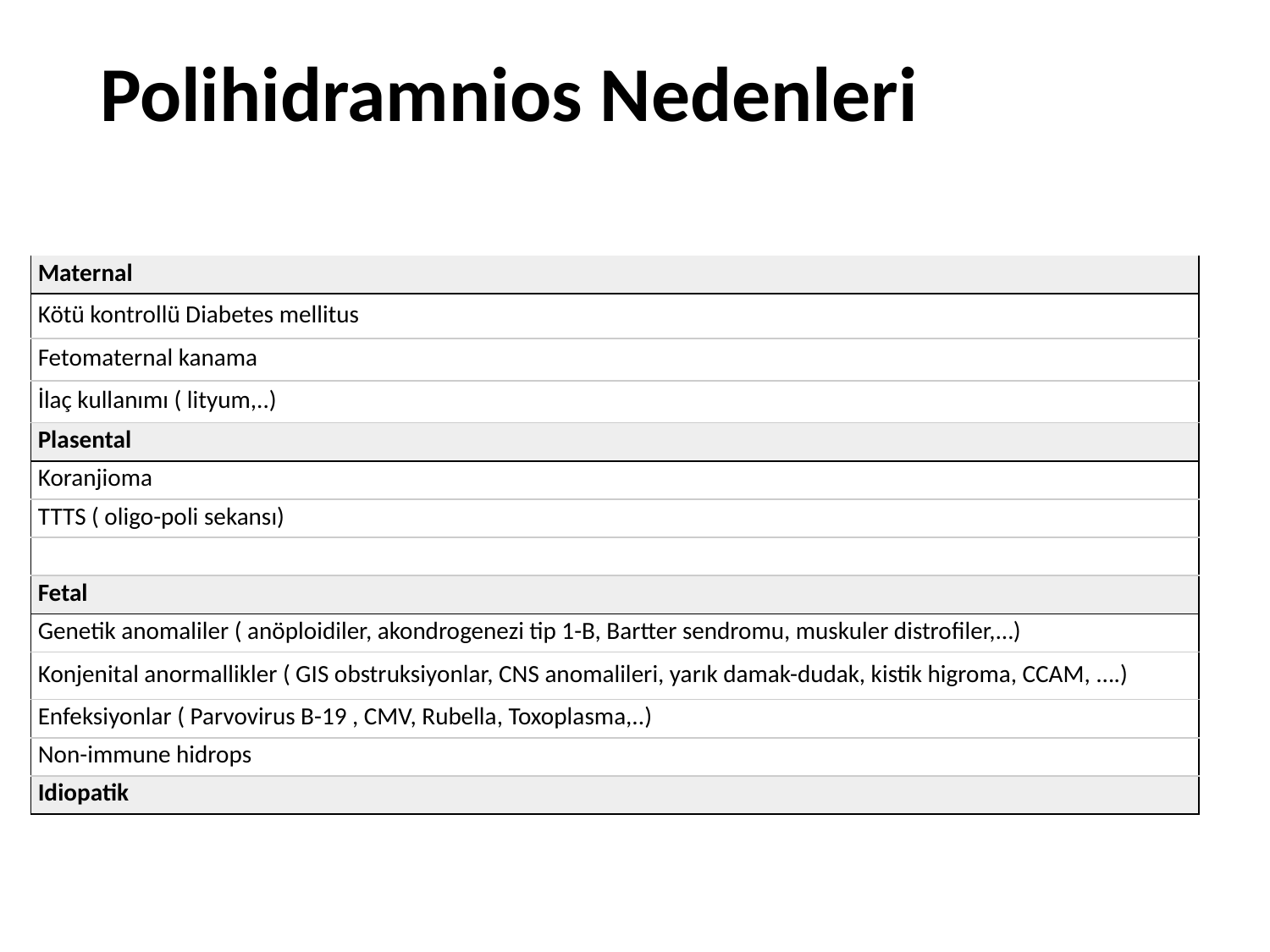

# Polihidramnios Nedenleri
| Maternal |
| --- |
| Kötü kontrollü Diabetes mellitus |
| Fetomaternal kanama |
| İlaç kullanımı ( lityum,..) |
| Plasental |
| Koranjioma |
| TTTS ( oligo-poli sekansı) |
|  |
| Fetal |
| Genetik anomaliler ( anöploidiler, akondrogenezi tip 1-B, Bartter sendromu, muskuler distrofiler,…) |
| Konjenital anormallikler ( GIS obstruksiyonlar, CNS anomalileri, yarık damak-dudak, kistik higroma, CCAM, ….) |
| Enfeksiyonlar ( Parvovirus B-19 , CMV, Rubella, Toxoplasma,..) |
| Non-immune hidrops |
| Idiopatik |